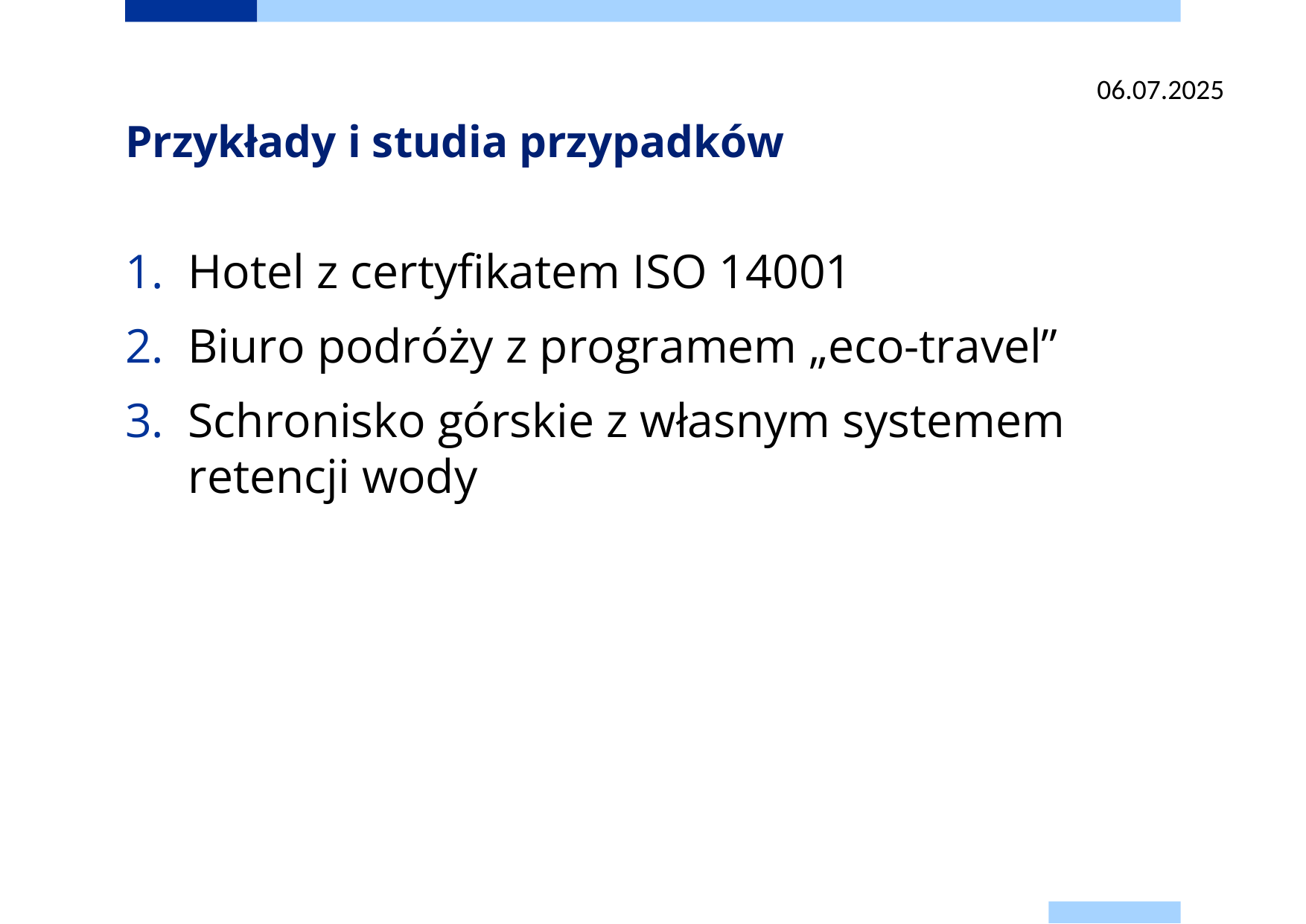

06.07.2025
# Przykłady i studia przypadków
Hotel z certyfikatem ISO 14001
Biuro podróży z programem „eco-travel”
Schronisko górskie z własnym systemem retencji wody